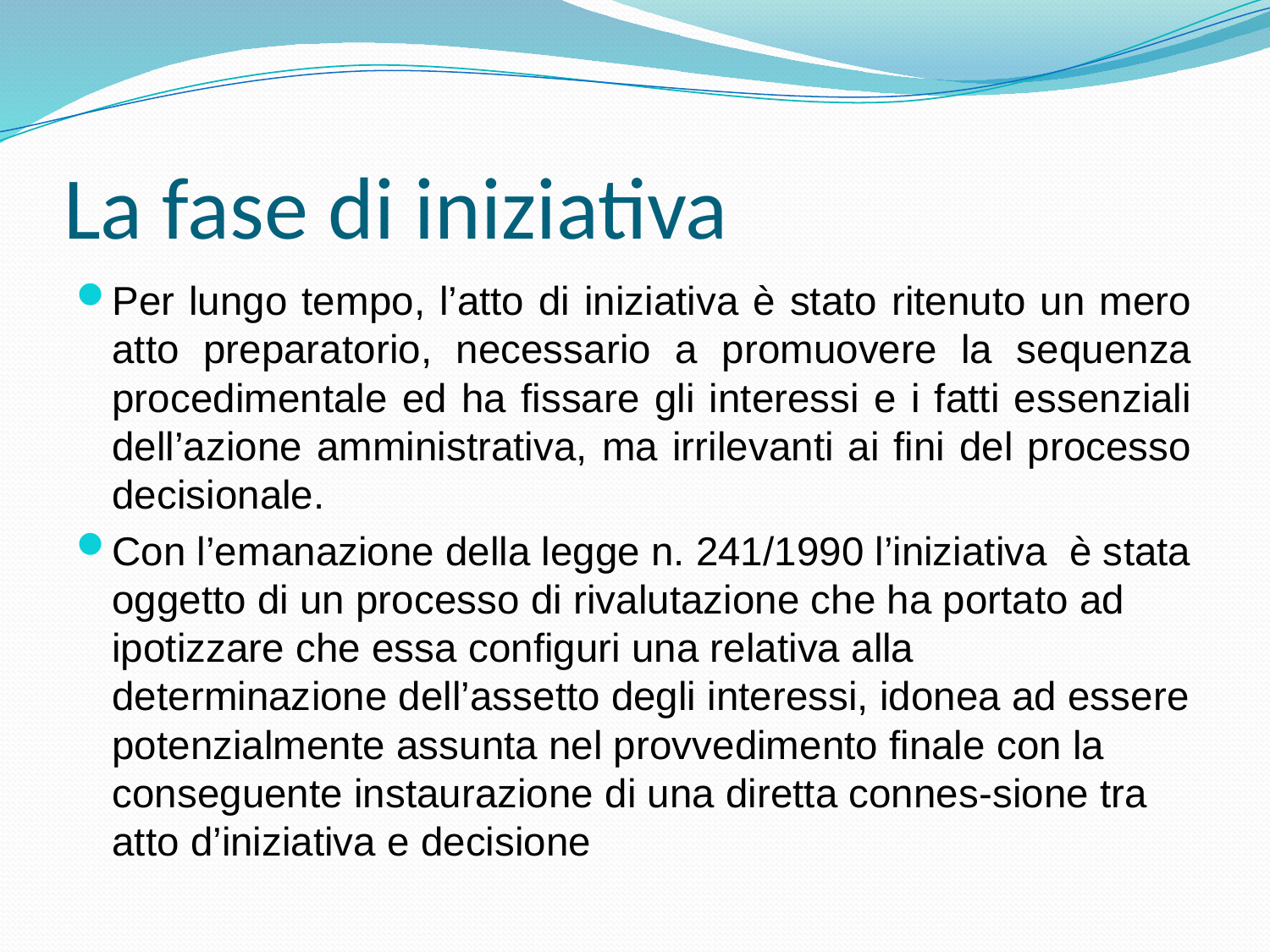

# La fase di iniziativa
Per lungo tempo, l’atto di iniziativa è stato ritenuto un mero atto preparatorio, necessario a promuovere la sequenza procedimentale ed ha fissare gli interessi e i fatti essenziali dell’azione amministrativa, ma irrilevanti ai fini del processo decisionale.
Con l’emanazione della legge n. 241/1990 l’iniziativa  è stata oggetto di un processo di rivalutazione che ha portato ad ipotizzare che essa configuri una relativa alla determinazione dell’assetto degli interessi, idonea ad essere potenzialmente assunta nel provvedimento finale con la conseguente instaurazione di una diretta connes-sione tra atto d’iniziativa e decisione